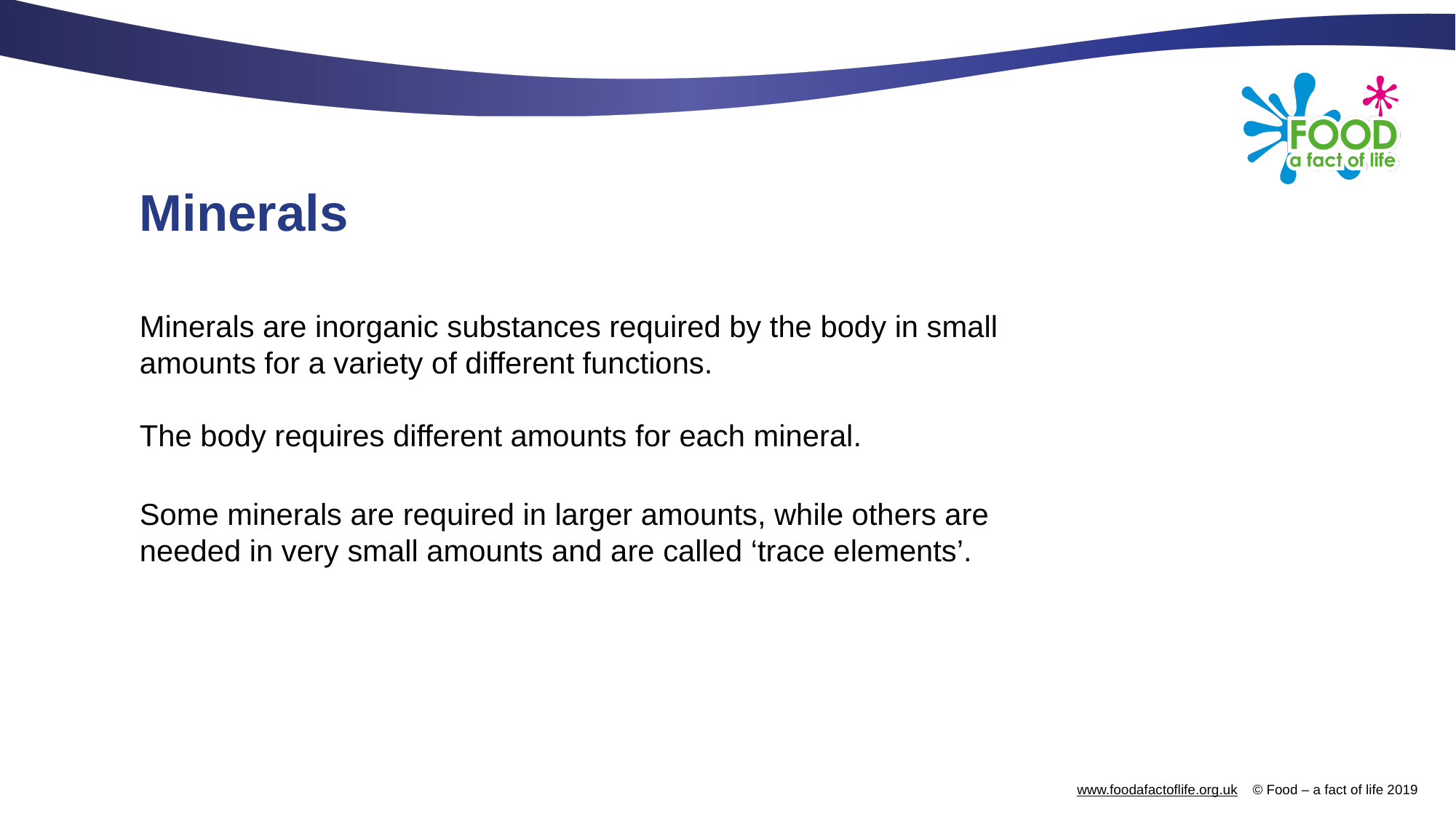

# Minerals
Minerals are inorganic substances required by the body in small amounts for a variety of different functions.

The body requires different amounts for each mineral.

Some minerals are required in larger amounts, while others are needed in very small amounts and are called ‘trace elements’.